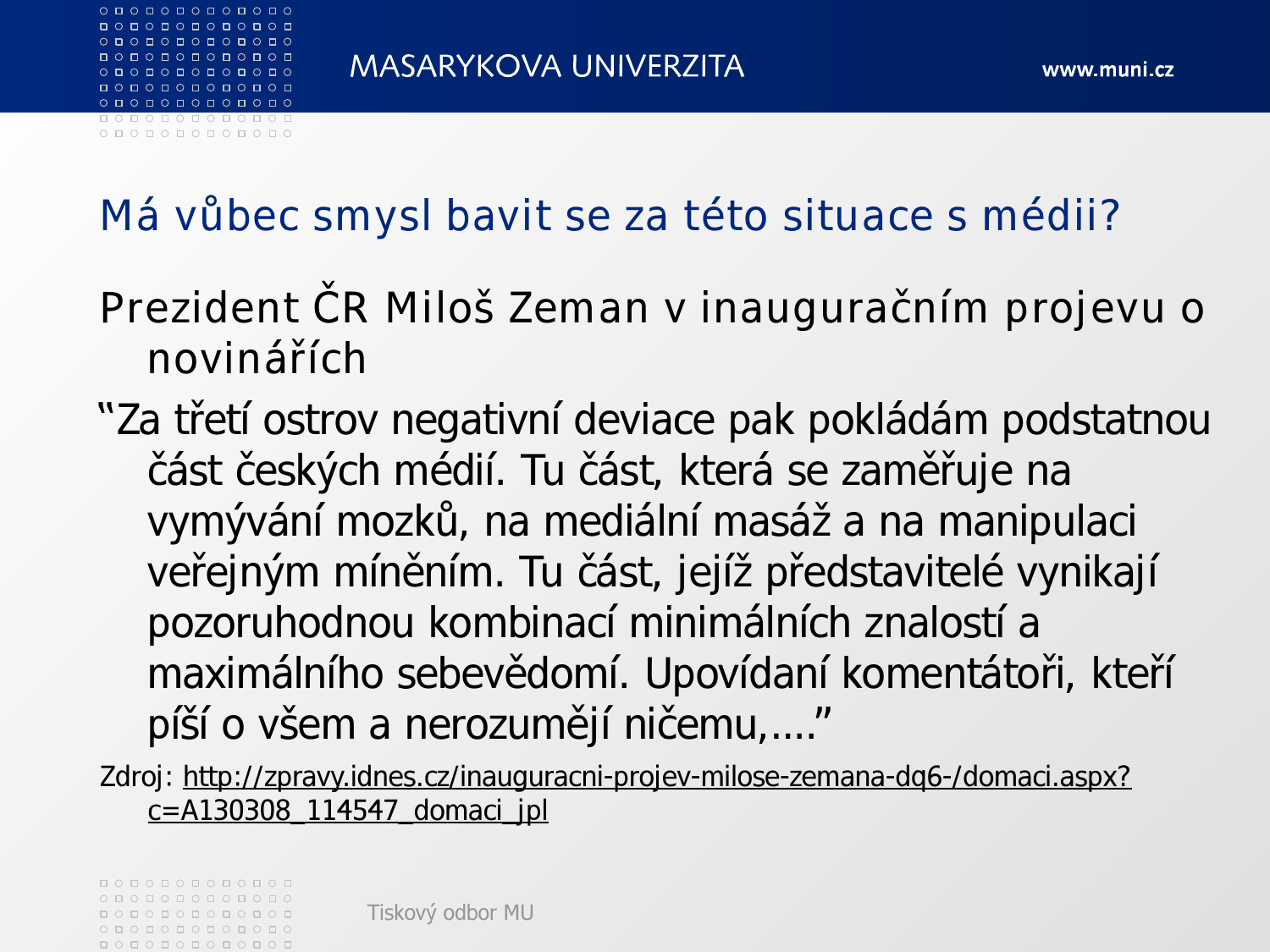

# Má vůbec smysl bavit se za této situace s médii?
Prezident ČR Miloš Zeman v inauguračním projevu o novinářích
“Za třetí ostrov negativní deviace pak pokládám podstatnou část českých médií. Tu část, která se zaměřuje na vymývání mozků, na mediální masáž a na manipulaci veřejným míněním. Tu část, jejíž představitelé vynikají pozoruhodnou kombinací minimálních znalostí a maximálního sebevědomí. Upovídaní komentátoři, kteří píší o všem a nerozumějí ničemu,….”
Zdroj: http://zpravy.idnes.cz/inauguracni-projev-milose-zemana-dq6-/domaci.aspx?c=A130308_114547_domaci_jpl
Tiskový odbor MU